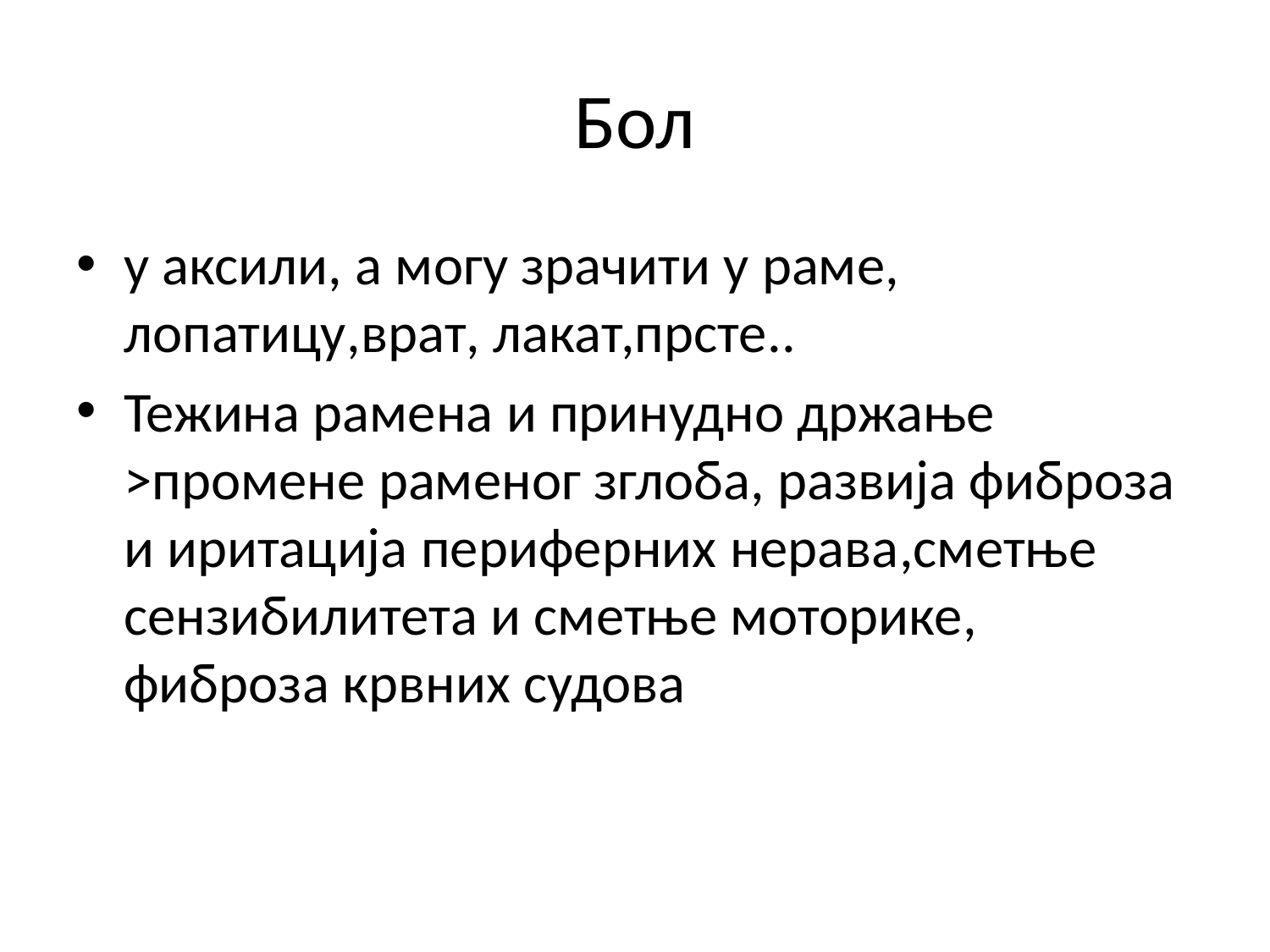

# Бол
у аксили, а могу зрачити у раме, лопатицу,врат, лакат,прсте..
Тежина рамена и принудно држање >промене раменог зглоба, развија фиброза и иритација периферних нерава,сметње сензибилитета и сметње моторике, фиброза крвних судова